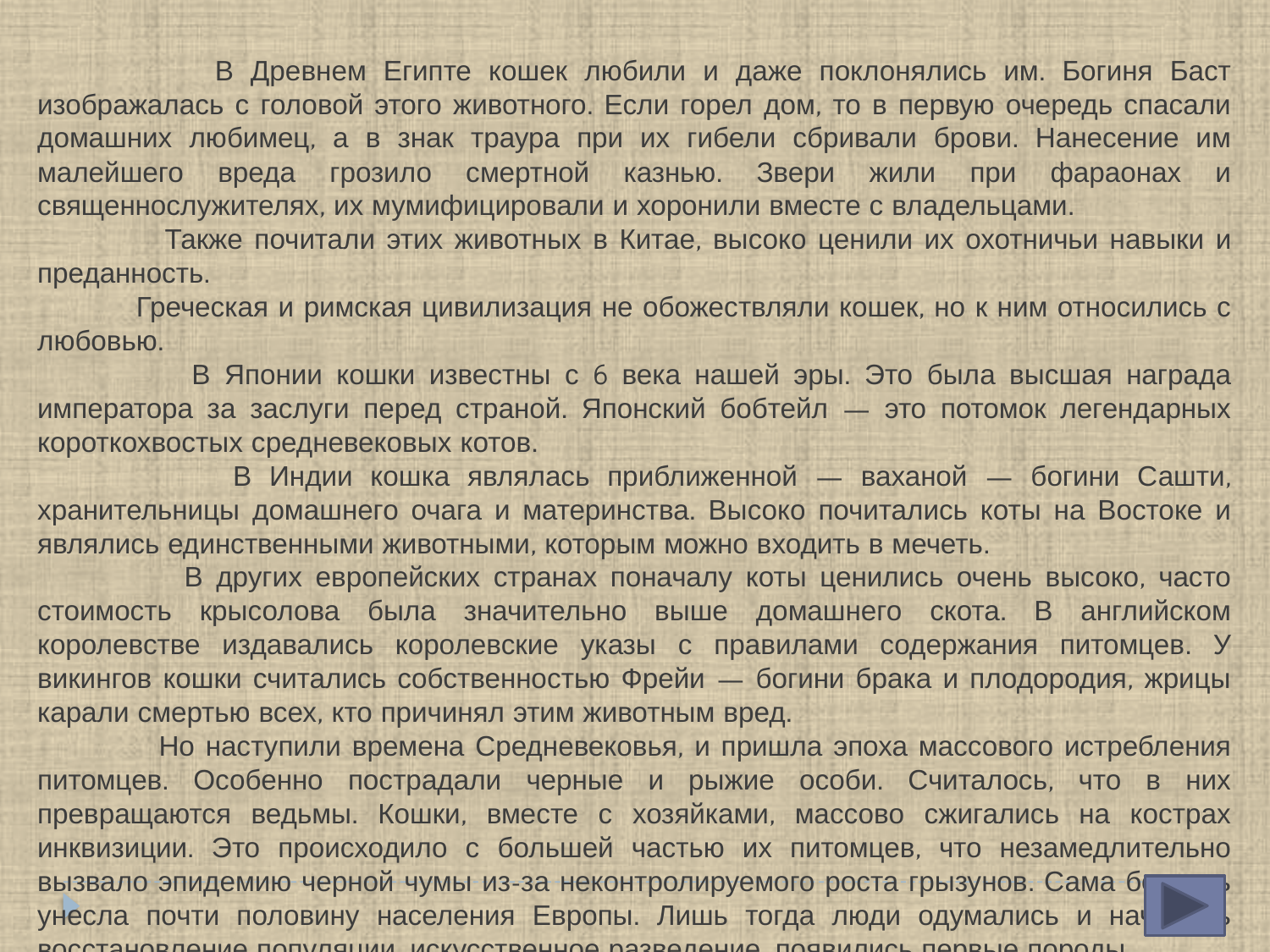

В Древнем Египте кошек любили и даже поклонялись им. Богиня Баст изображалась с головой этого животного. Если горел дом, то в первую очередь спасали домашних любимец, а в знак траура при их гибели сбривали брови. Нанесение им малейшего вреда грозило смертной казнью. Звери жили при фараонах и священнослужителях, их мумифицировали и хоронили вместе с владельцами.
           Также почитали этих животных в Китае, высоко ценили их охотничьи навыки и преданность.
          Греческая и римская цивилизация не обожествляли кошек, но к ним относились с любовью.
           В Японии кошки известны с 6 века нашей эры. Это была высшая награда императора за заслуги перед страной. Японский бобтейл — это потомок легендарных короткохвостых средневековых котов.
           В Индии кошка являлась приближенной — ваханой — богини Сашти, хранительницы домашнего очага и материнства. Высоко почитались коты на Востоке и являлись единственными животными, которым можно входить в мечеть.
           В других европейских странах поначалу коты ценились очень высоко, часто стоимость крысолова была значительно выше домашнего скота. В английском королевстве издавались королевские указы с правилами содержания питомцев. У викингов кошки считались собственностью Фрейи — богини брака и плодородия, жрицы карали смертью всех, кто причинял этим животным вред.
           Но наступили времена Средневековья, и пришла эпоха массового истребления питомцев. Особенно пострадали черные и рыжие особи. Считалось, что в них превращаются ведьмы. Кошки, вместе с хозяйками, массово сжигались на кострах инквизиции. Это происходило с большей частью их питомцев, что незамедлительно вызвало эпидемию черной чумы из-за неконтролируемого роста грызунов. Сама болезнь унесла почти половину населения Европы. Лишь тогда люди одумались и началось восстановление популяции, искусственное разведение, появились первые породы.